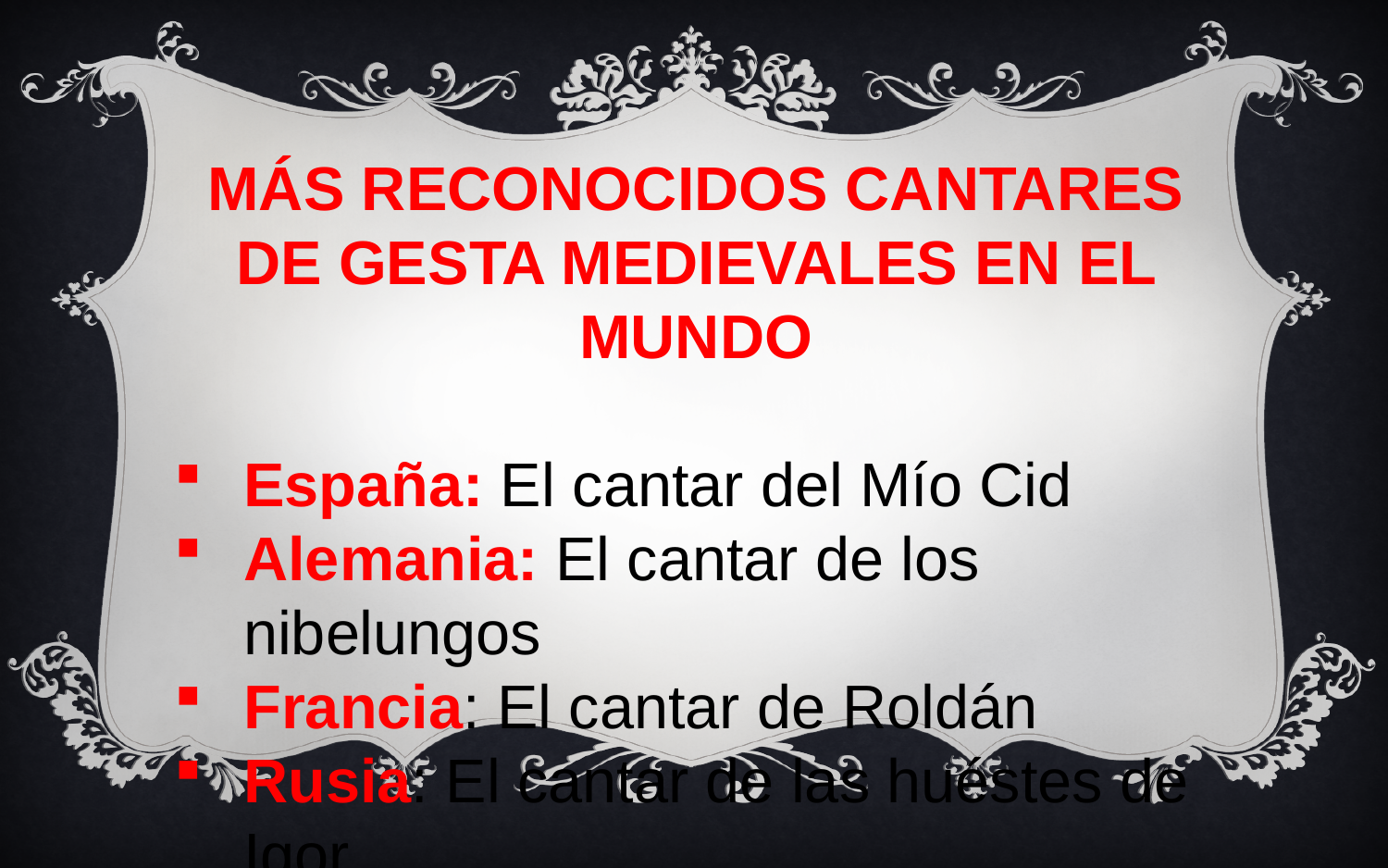

MÁS RECONOCIDOS CANTARES DE GESTA MEDIEVALES EN EL MUNDO

España: El cantar del Mío Cid
Alemania: El cantar de los nibelungos
Francia: El cantar de Roldán
Rusia: El cantar de las huéstes de Igor